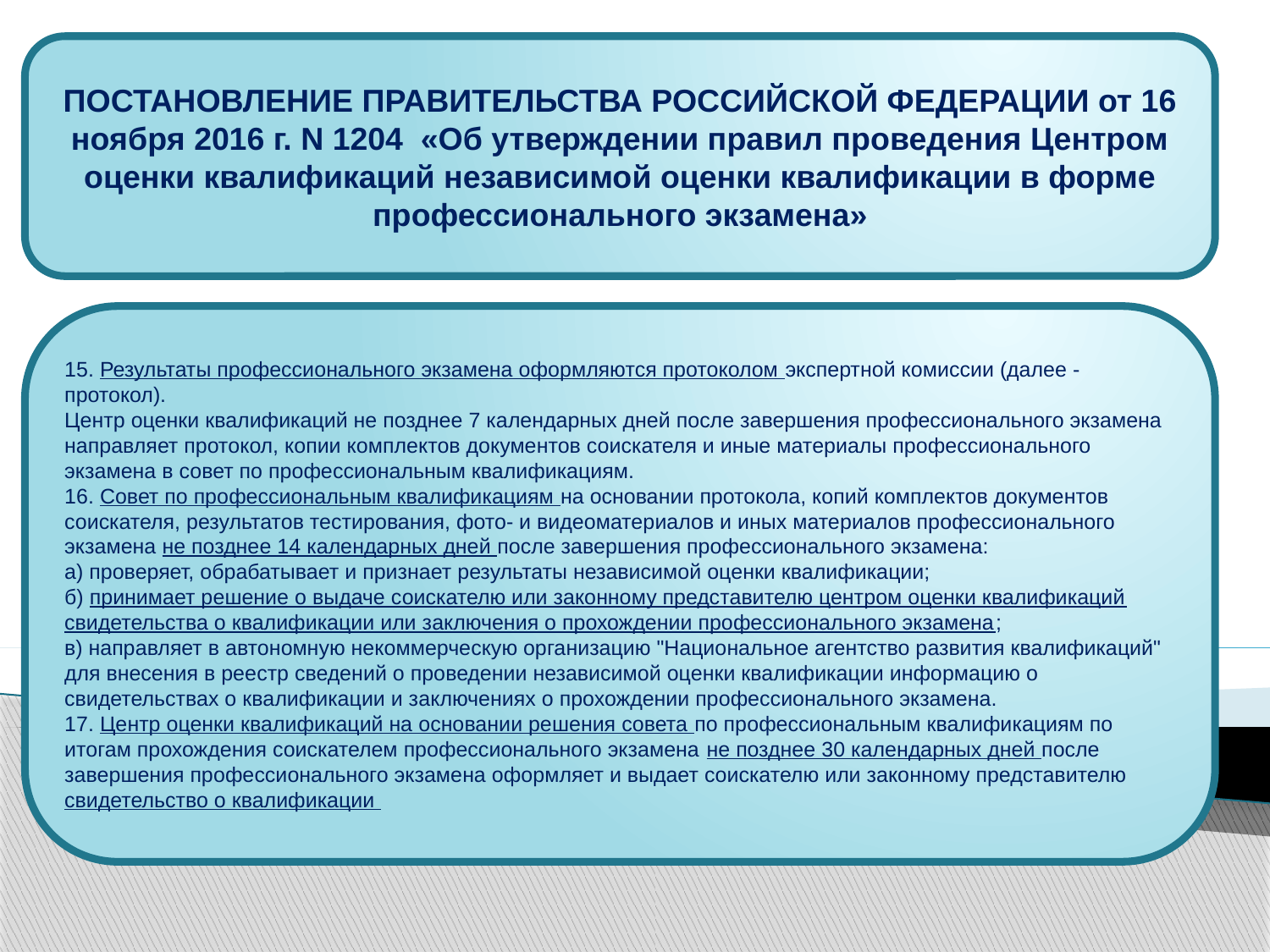

ПОСТАНОВЛЕНИЕ ПРАВИТЕЛЬСТВА РОССИЙСКОЙ ФЕДЕРАЦИИ от 16 ноября 2016 г. N 1204  «Об утверждении правил проведения Центром оценки квалификаций независимой оценки квалификации в форме профессионального экзамена»
15. Результаты профессионального экзамена оформляются протоколом экспертной комиссии (далее - протокол).
Центр оценки квалификаций не позднее 7 календарных дней после завершения профессионального экзамена направляет протокол, копии комплектов документов соискателя и иные материалы профессионального экзамена в совет по профессиональным квалификациям.
16. Совет по профессиональным квалификациям на основании протокола, копий комплектов документов соискателя, результатов тестирования, фото- и видеоматериалов и иных материалов профессионального экзамена не позднее 14 календарных дней после завершения профессионального экзамена:
а) проверяет, обрабатывает и признает результаты независимой оценки квалификации;
б) принимает решение о выдаче соискателю или законному представителю центром оценки квалификаций свидетельства о квалификации или заключения о прохождении профессионального экзамена;
в) направляет в автономную некоммерческую организацию "Национальное агентство развития квалификаций" для внесения в реестр сведений о проведении независимой оценки квалификации информацию о свидетельствах о квалификации и заключениях о прохождении профессионального экзамена.
17. Центр оценки квалификаций на основании решения совета по профессиональным квалификациям по итогам прохождения соискателем профессионального экзамена не позднее 30 календарных дней после завершения профессионального экзамена оформляет и выдает соискателю или законному представителю свидетельство о квалификации